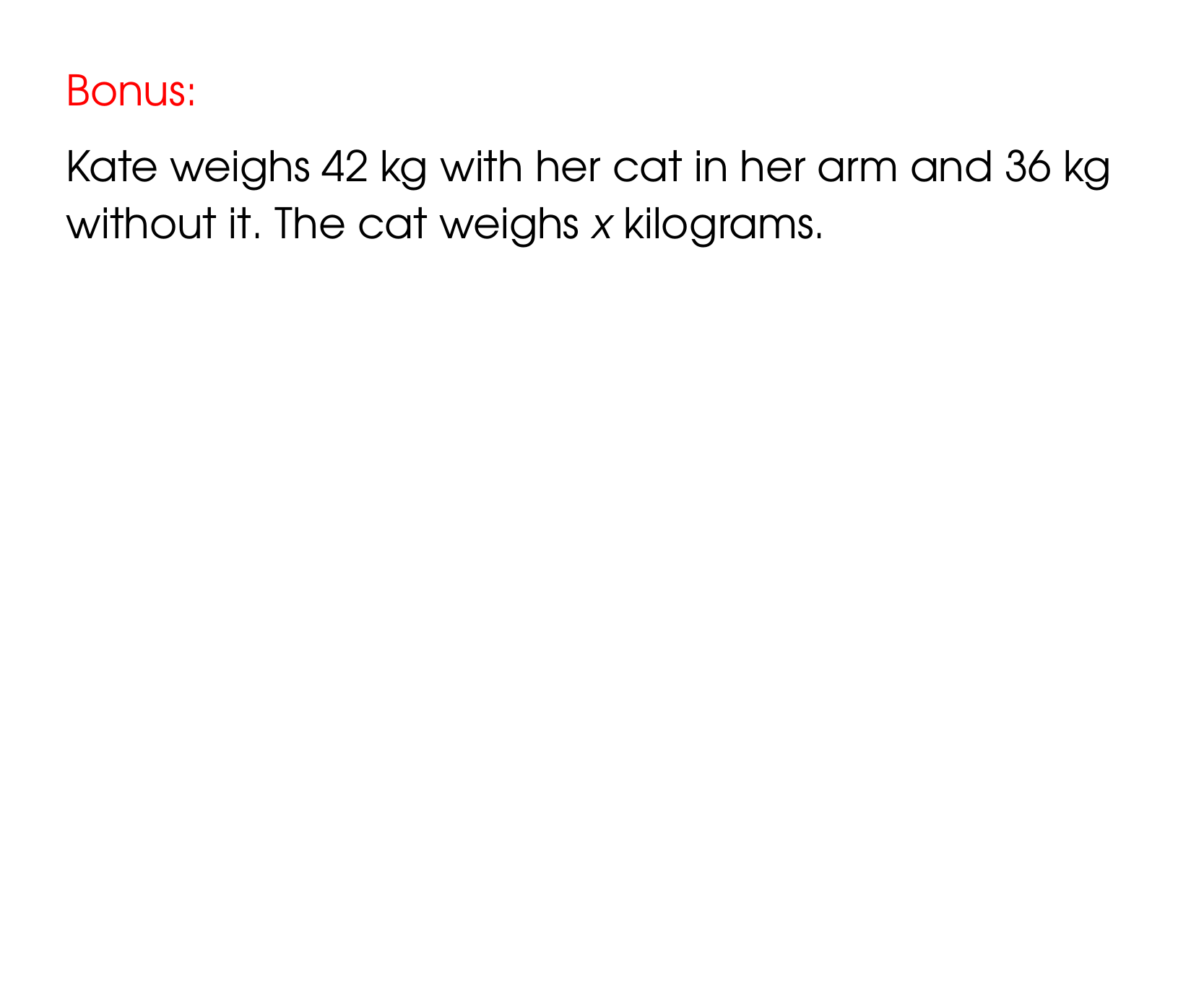

Bonus:
Kate weighs 42 kg with her cat in her arm and 36 kg without it. The cat weighs x kilograms.